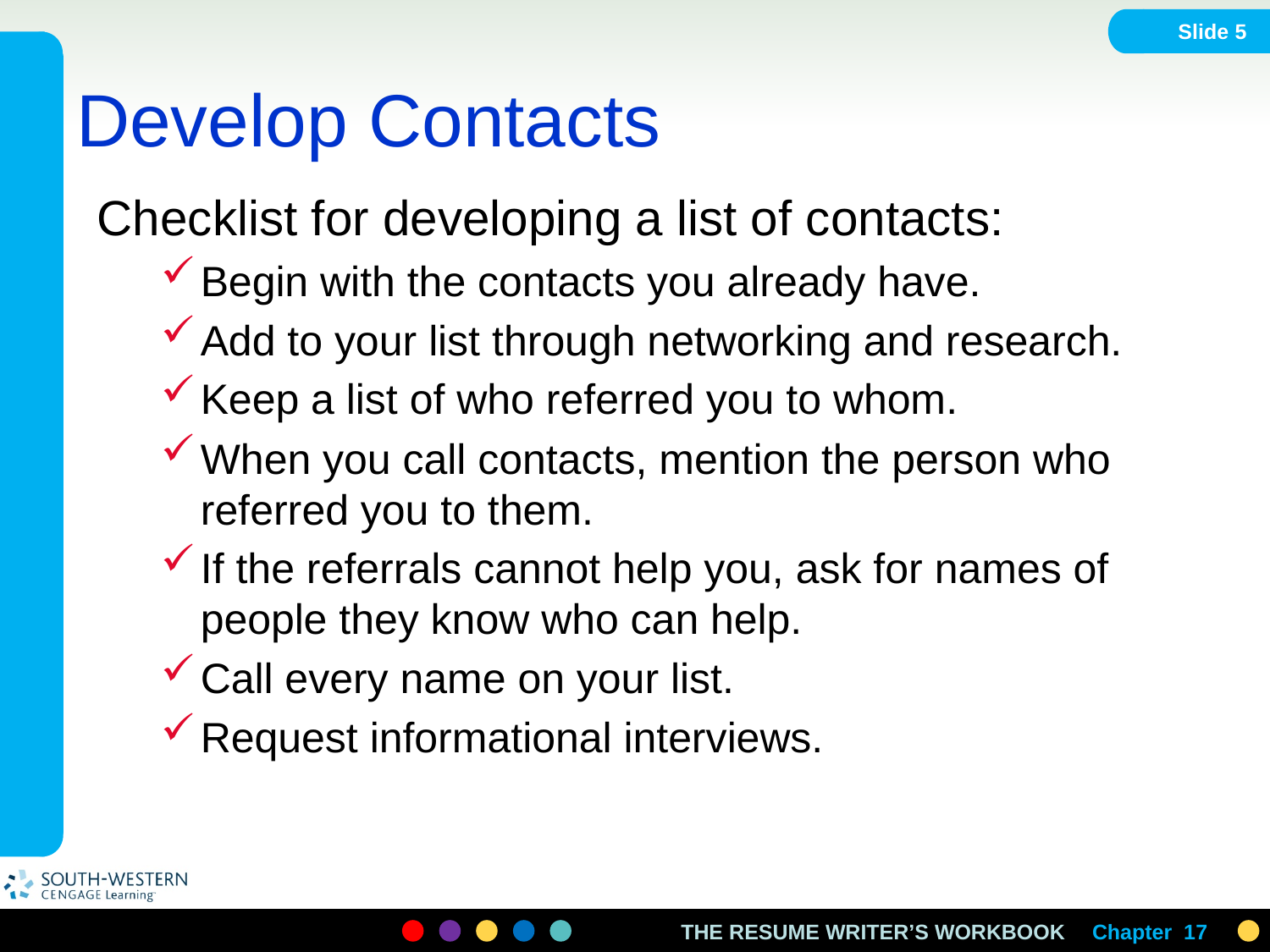

Slide 5
# Develop Contacts
Checklist for developing a list of contacts:
Begin with the contacts you already have.
Add to your list through networking and research.
Keep a list of who referred you to whom.
When you call contacts, mention the person who referred you to them.
If the referrals cannot help you, ask for names of people they know who can help.
Call every name on your list.
Request informational interviews.

Chapter  17